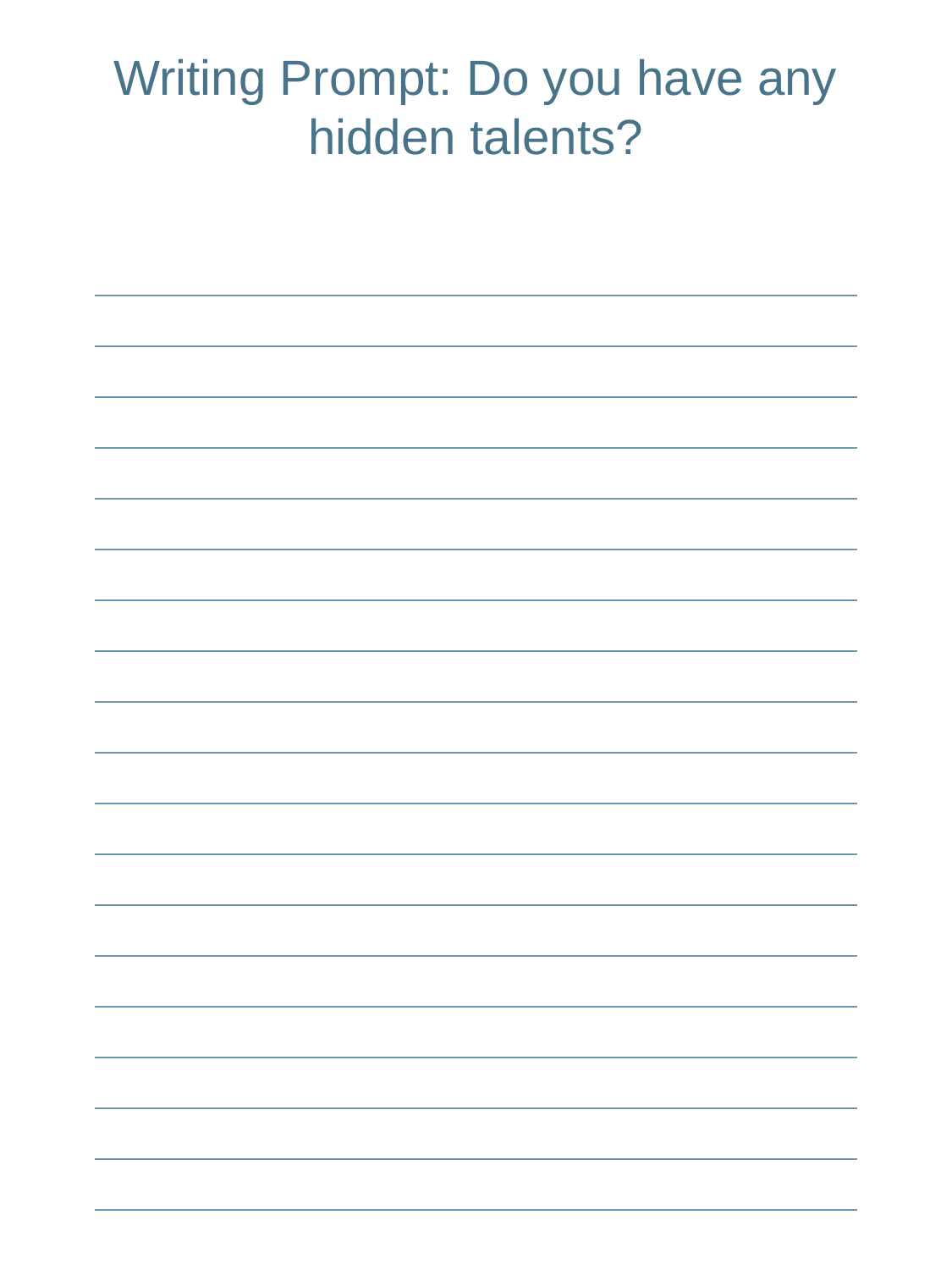

Writing Prompt: Do you have any hidden talents?
|  |
| --- |
|  |
|  |
|  |
|  |
|  |
|  |
|  |
|  |
|  |
|  |
|  |
|  |
|  |
|  |
|  |
|  |
|  |